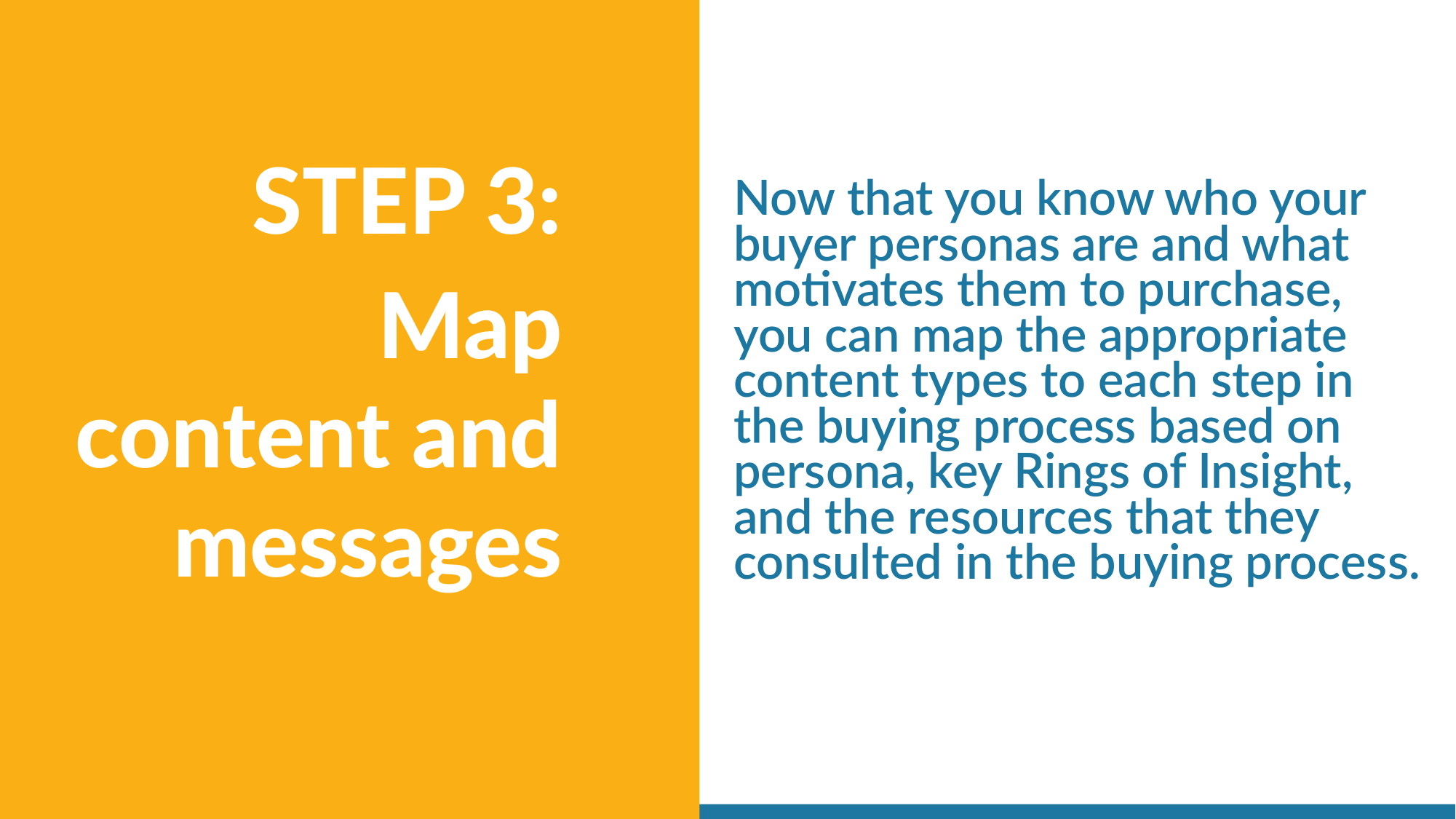

STEP 3:
Map content and messages
Now that you know who your buyer personas are and what motivates them to purchase, you can map the appropriate content types to each step in the buying process based on persona, key Rings of Insight, and the resources that they consulted in the buying process.